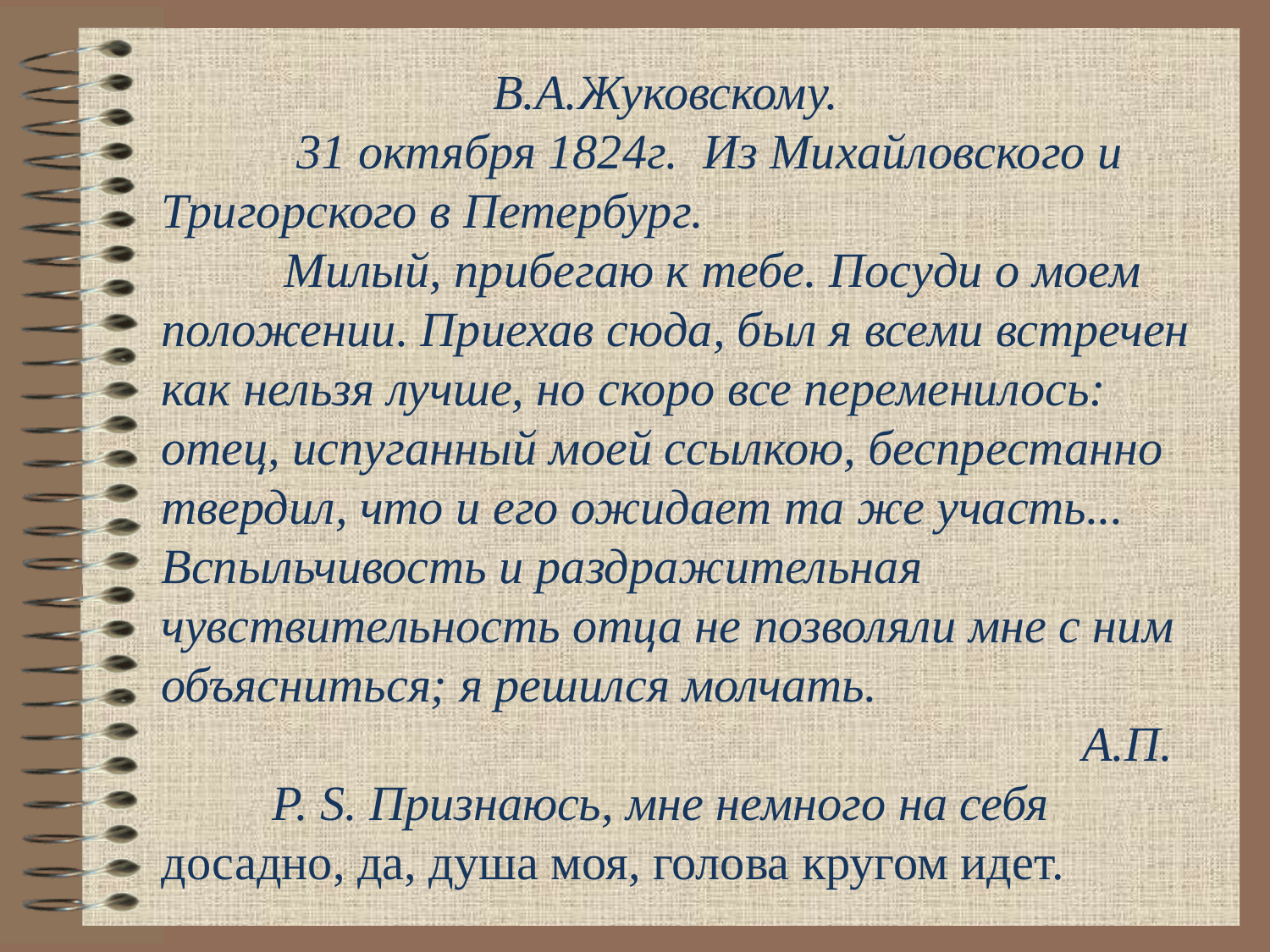

В.А.Жуковскому.
           31 октября 1824г.  Из Михайловского и Тригорского в Петербург.
          Милый, прибегаю к тебе. Посуди о моем положении. Приехав сюда, был я всеми встречен как нельзя лучше, но скоро все переменилось: отец, испуганный моей ссылкою, беспрестанно твердил, что и его ожидает та же участь... Вспыльчивость и раздражительная чувствительность отца не позволяли мне с ним объясниться; я решился молчать.
                                                                           А.П.
         P. S. Признаюсь, мне немного на себя досадно, да, душа моя, голова кругом идет.